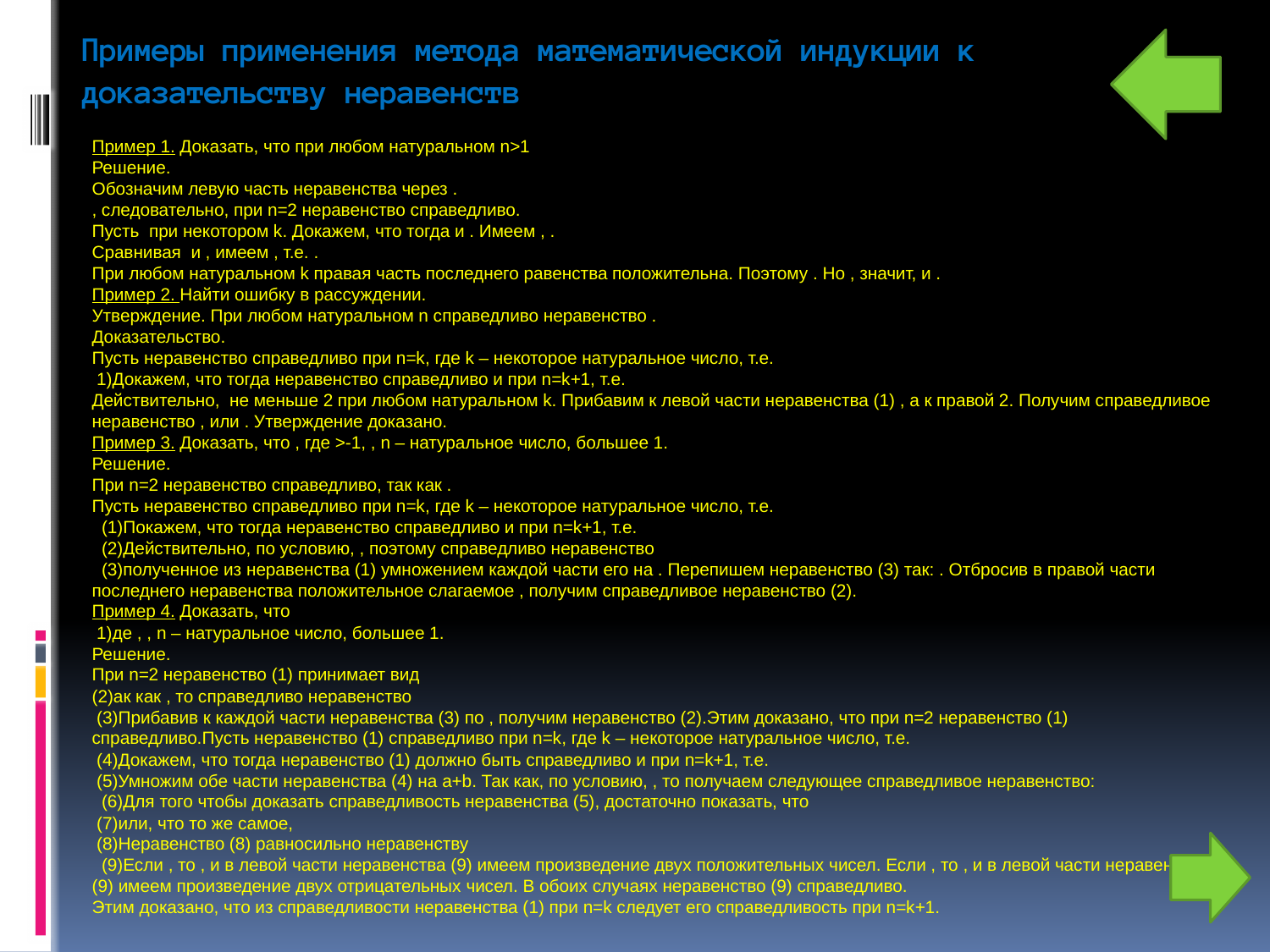

# Примеры применения метода математической индукции к доказательству неравенств

Пример 1. Доказать, что при любом натуральном n>1
Решение.
Обозначим левую часть неравенства через .
, следовательно, при n=2 неравенство справедливо.
Пусть  при некотором k. Докажем, что тогда и . Имеем , .
Сравнивая  и , имеем , т.е. .
При любом натуральном k правая часть последнего равенства положительна. Поэтому . Но , значит, и .
Пример 2. Найти ошибку в рассуждении.
Утверждение. При любом натуральном n справедливо неравенство .
Доказательство.
Пусть неравенство справедливо при n=k, где k – некоторое натуральное число, т.е.
 1)Докажем, что тогда неравенство справедливо и при n=k+1, т.е.
Действительно,  не меньше 2 при любом натуральном k. Прибавим к левой части неравенства (1) , а к правой 2. Получим справедливое неравенство , или . Утверждение доказано.
Пример 3. Доказать, что , где >-1, , n – натуральное число, большее 1.
Решение.
При n=2 неравенство справедливо, так как .
Пусть неравенство справедливо при n=k, где k – некоторое натуральное число, т.е.
  (1)Покажем, что тогда неравенство справедливо и при n=k+1, т.е.
  (2)Действительно, по условию, , поэтому справедливо неравенство
  (3)полученное из неравенства (1) умножением каждой части его на . Перепишем неравенство (3) так: . Отбросив в правой части последнего неравенства положительное слагаемое , получим справедливое неравенство (2).
Пример 4. Доказать, что
 1)де , , n – натуральное число, большее 1.
Решение.
При n=2 неравенство (1) принимает вид
(2)ак как , то справедливо неравенство
 (3)Прибавив к каждой части неравенства (3) по , получим неравенство (2).Этим доказано, что при n=2 неравенство (1) справедливо.Пусть неравенство (1) справедливо при n=k, где k – некоторое натуральное число, т.е.
 (4)Докажем, что тогда неравенство (1) должно быть справедливо и при n=k+1, т.е.
 (5)Умножим обе части неравенства (4) на a+b. Так как, по условию, , то получаем следующее справедливое неравенство:
  (6)Для того чтобы доказать справедливость неравенства (5), достаточно показать, что
 (7)или, что то же самое,
 (8)Неравенство (8) равносильно неравенству
  (9)Если , то , и в левой части неравенства (9) имеем произведение двух положительных чисел. Если , то , и в левой части неравенства (9) имеем произведение двух отрицательных чисел. В обоих случаях неравенство (9) справедливо.
Этим доказано, что из справедливости неравенства (1) при n=k следует его справедливость при n=k+1.